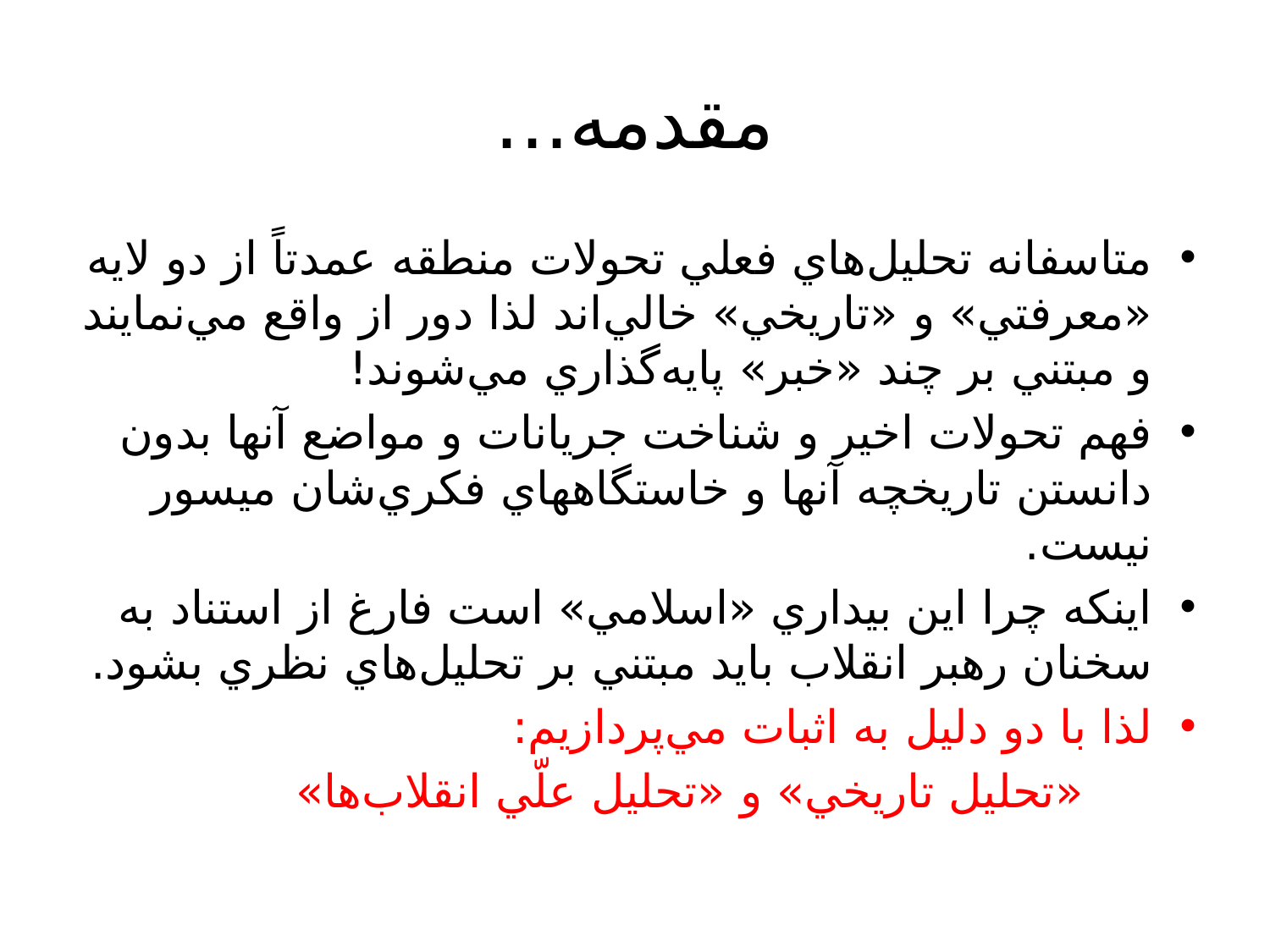

# مقدمه...
متاسفانه تحليل‌هاي فعلي تحولات منطقه عمدتاً از دو لايه «معرفتي» و «تاريخي» خالي‌اند لذا دور از واقع مي‌نمايند و مبتني بر چند «خبر» پايه‌گذاري مي‌شوند!
فهم تحولات اخير و شناخت جريانات و مواضع‌ آنها بدون دانستن تاريخچه آنها و خاستگاههاي فكري‌شان ميسور نيست.
اينكه چرا اين بيداري «اسلامي» است فارغ از استناد به سخنان رهبر انقلاب بايد مبتني بر تحليل‌هاي نظري بشود.
لذا با دو دليل به اثبات مي‌پردازيم:
		«تحليل تاريخي» و «تحليل علّي انقلاب‌ها»